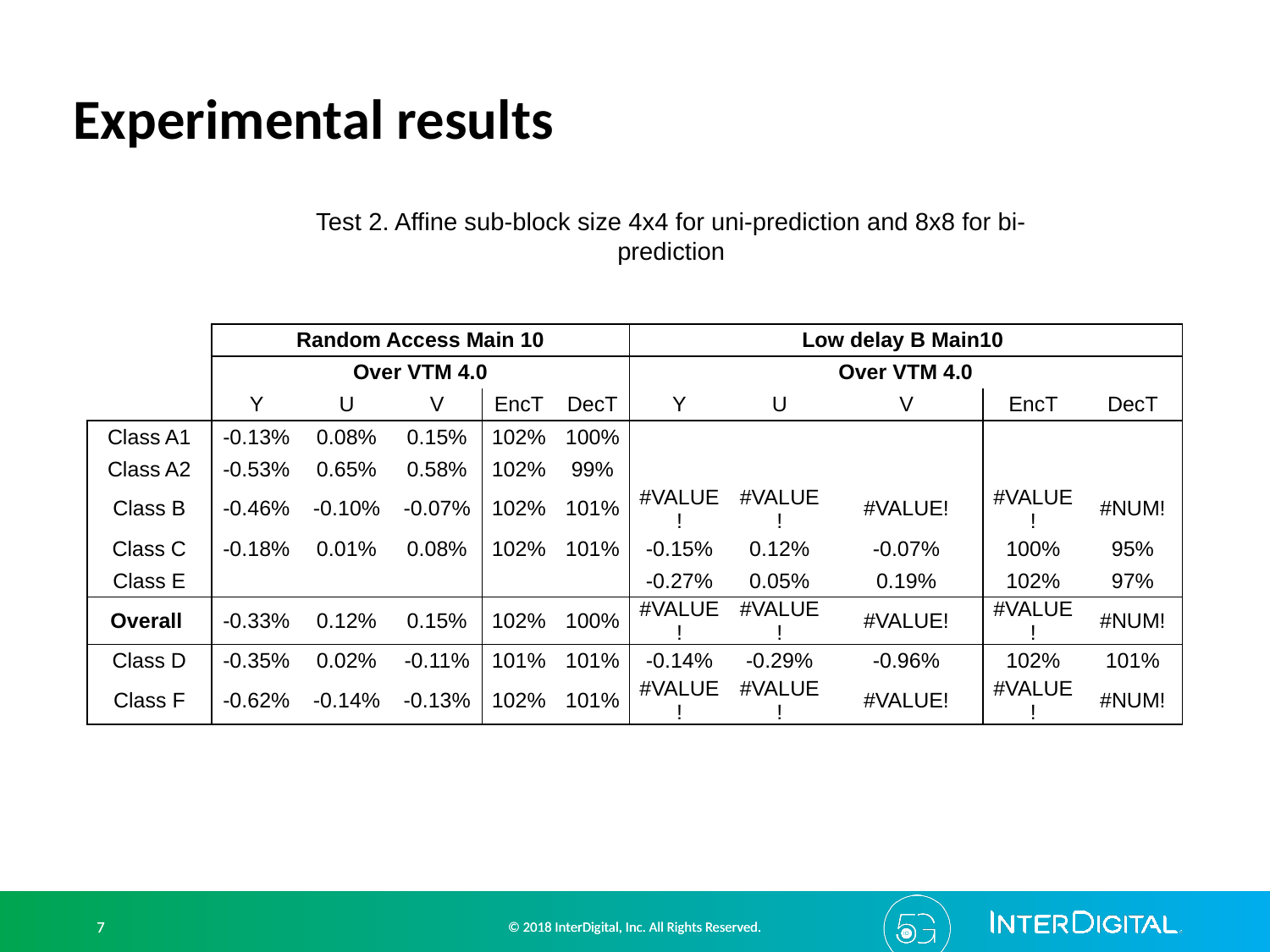

# Experimental results
Test 2. Affine sub-block size 4x4 for uni-prediction and 8x8 for bi-prediction

|  | Random Access Main 10 |  |  |  |  | Low delay B Main10 |  |  |  |  |
| --- | --- | --- | --- | --- | --- | --- | --- | --- | --- | --- |
|  | Over VTM 4.0 |  |  |  |  | Over VTM 4.0 |  |  |  |  |
|  | Y | U | V | EncT | DecT | Y | U | V | EncT | DecT |
| Class A1 | -0.13% | 0.08% | 0.15% | 102% | 100% |  |  |  |  |  |
| Class A2 | -0.53% | 0.65% | 0.58% | 102% | 99% |  |  |  |  |  |
| Class B | -0.46% | -0.10% | -0.07% | 102% | 101% | #VALUE! | #VALUE! | #VALUE! | #VALUE! | #NUM! |
| Class C | -0.18% | 0.01% | 0.08% | 102% | 101% | -0.15% | 0.12% | -0.07% | 100% | 95% |
| Class E |  |  |  |  |  | -0.27% | 0.05% | 0.19% | 102% | 97% |
| Overall | -0.33% | 0.12% | 0.15% | 102% | 100% | #VALUE! | #VALUE! | #VALUE! | #VALUE! | #NUM! |
| Class D | -0.35% | 0.02% | -0.11% | 101% | 101% | -0.14% | -0.29% | -0.96% | 102% | 101% |
| Class F | -0.62% | -0.14% | -0.13% | 102% | 101% | #VALUE! | #VALUE! | #VALUE! | #VALUE! | #NUM! |
© 2018 InterDigital, Inc. All Rights Reserved.
© 2018 InterDigital, Inc. All Rights Reserved.
7
7